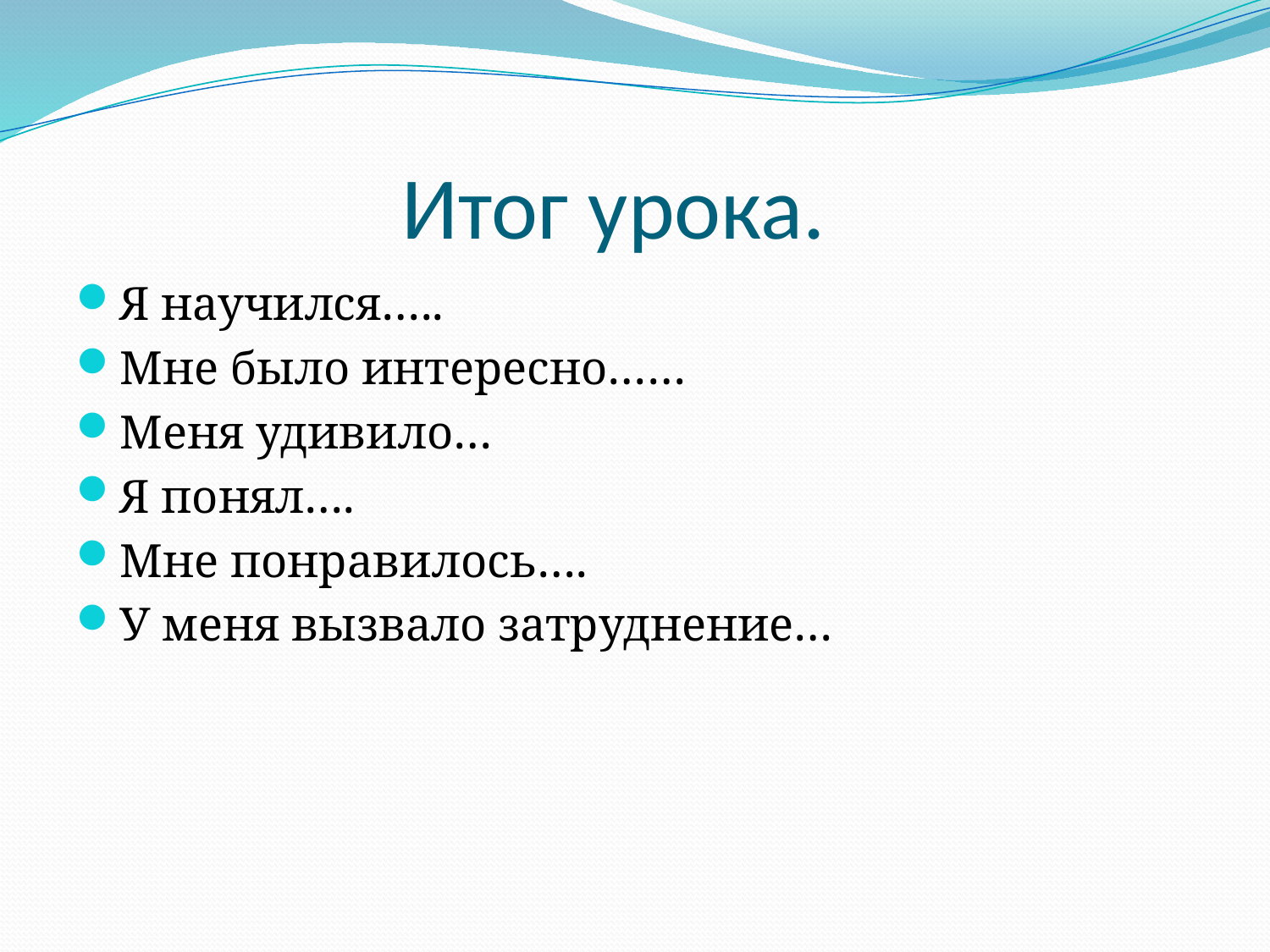

# Итог урока.
Я научился…..
Мне было интересно……
Меня удивило…
Я понял….
Мне понравилось….
У меня вызвало затруднение…